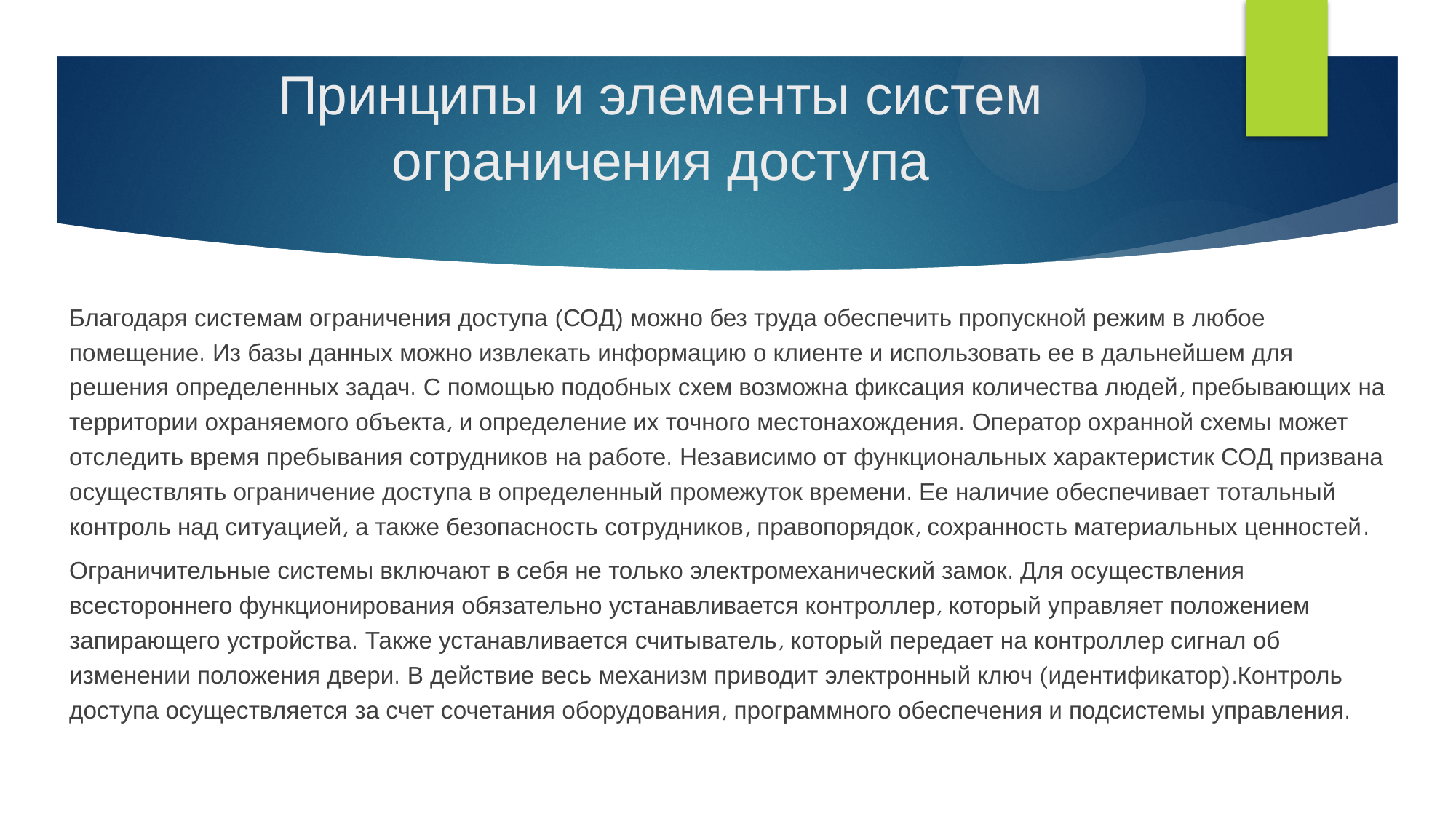

# Принципы и элементы систем ограничения доступа
Благодаря системам ограничения доступа (СОД) можно без труда обеспечить пропускной режим в любое помещение. Из базы данных можно извлекать информацию о клиенте и использовать ее в дальнейшем для решения определенных задач. С помощью подобных схем возможна фиксация количества людей, пребывающих на территории охраняемого объекта, и определение их точного местонахождения. Оператор охранной схемы может отследить время пребывания сотрудников на работе. Независимо от функциональных характеристик СОД призвана осуществлять ограничение доступа в определенный промежуток времени. Ее наличие обеспечивает тотальный контроль над ситуацией, а также безопасность сотрудников, правопорядок, сохранность материальных ценностей.
Ограничительные системы включают в себя не только электромеханический замок. Для осуществления всестороннего функционирования обязательно устанавливается контроллер, который управляет положением запирающего устройства. Также устанавливается считыватель, который передает на контроллер сигнал об изменении положения двери. В действие весь механизм приводит электронный ключ (идентификатор).Контроль доступа осуществляется за счет сочетания оборудования, программного обеспечения и подсистемы управления.